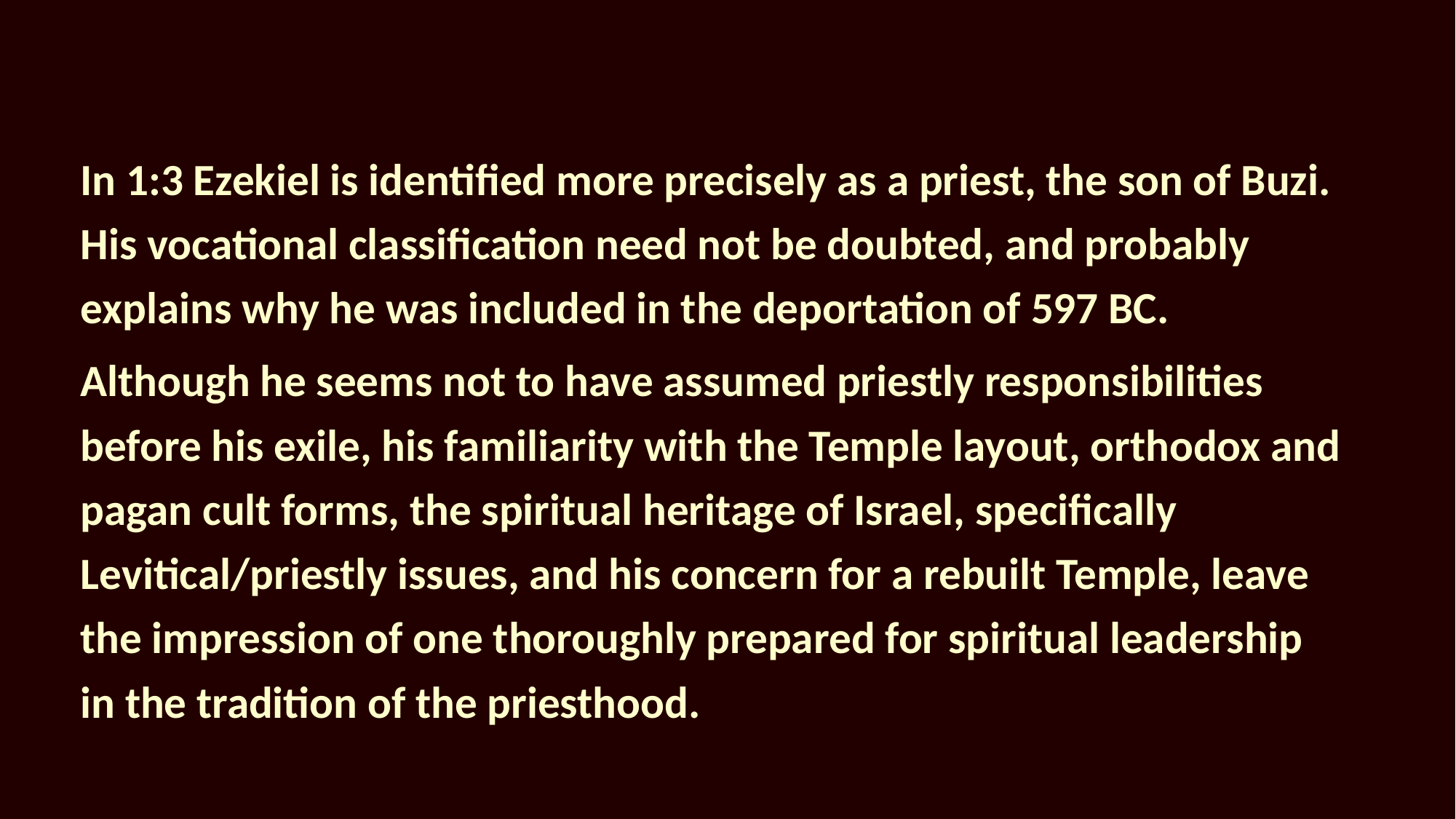

In 1:3 Ezekiel is identified more precisely as a priest, the son of Buzi. His vocational classification need not be doubted, and probably explains why he was included in the deportation of 597 BC.
Although he seems not to have assumed priestly responsibilities before his exile, his familiarity with the Temple layout, orthodox and pagan cult forms, the spiritual heritage of Israel, specifically Levitical/priestly issues, and his concern for a rebuilt Temple, leave the impression of one thoroughly prepared for spiritual leadership in the tradition of the priesthood.